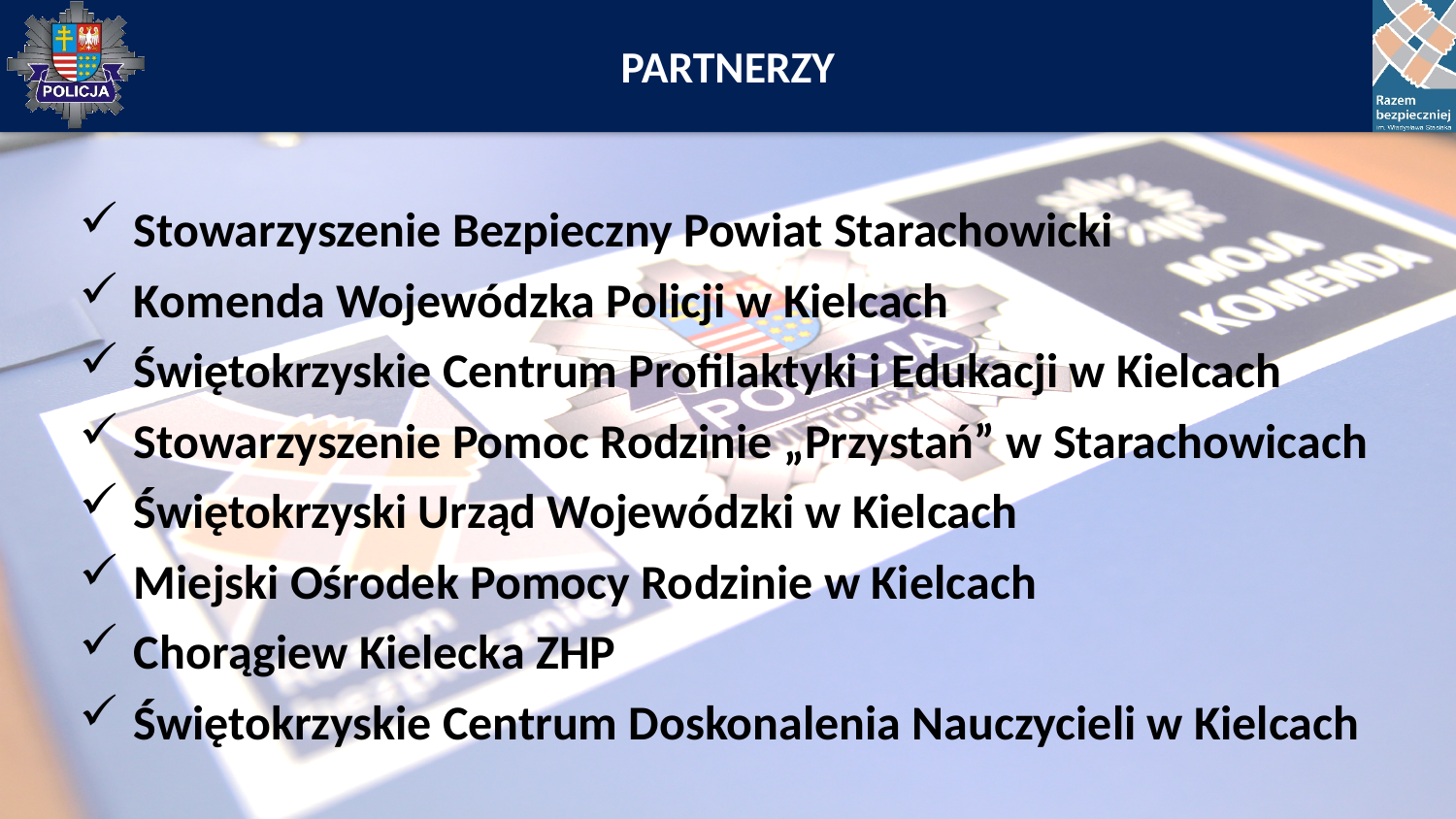

PARTNERZY
Stowarzyszenie Bezpieczny Powiat Starachowicki
Komenda Wojewódzka Policji w Kielcach
Świętokrzyskie Centrum Profilaktyki i Edukacji w Kielcach
Stowarzyszenie Pomoc Rodzinie „Przystań” w Starachowicach
Świętokrzyski Urząd Wojewódzki w Kielcach
Miejski Ośrodek Pomocy Rodzinie w Kielcach
Chorągiew Kielecka ZHP
Świętokrzyskie Centrum Doskonalenia Nauczycieli w Kielcach